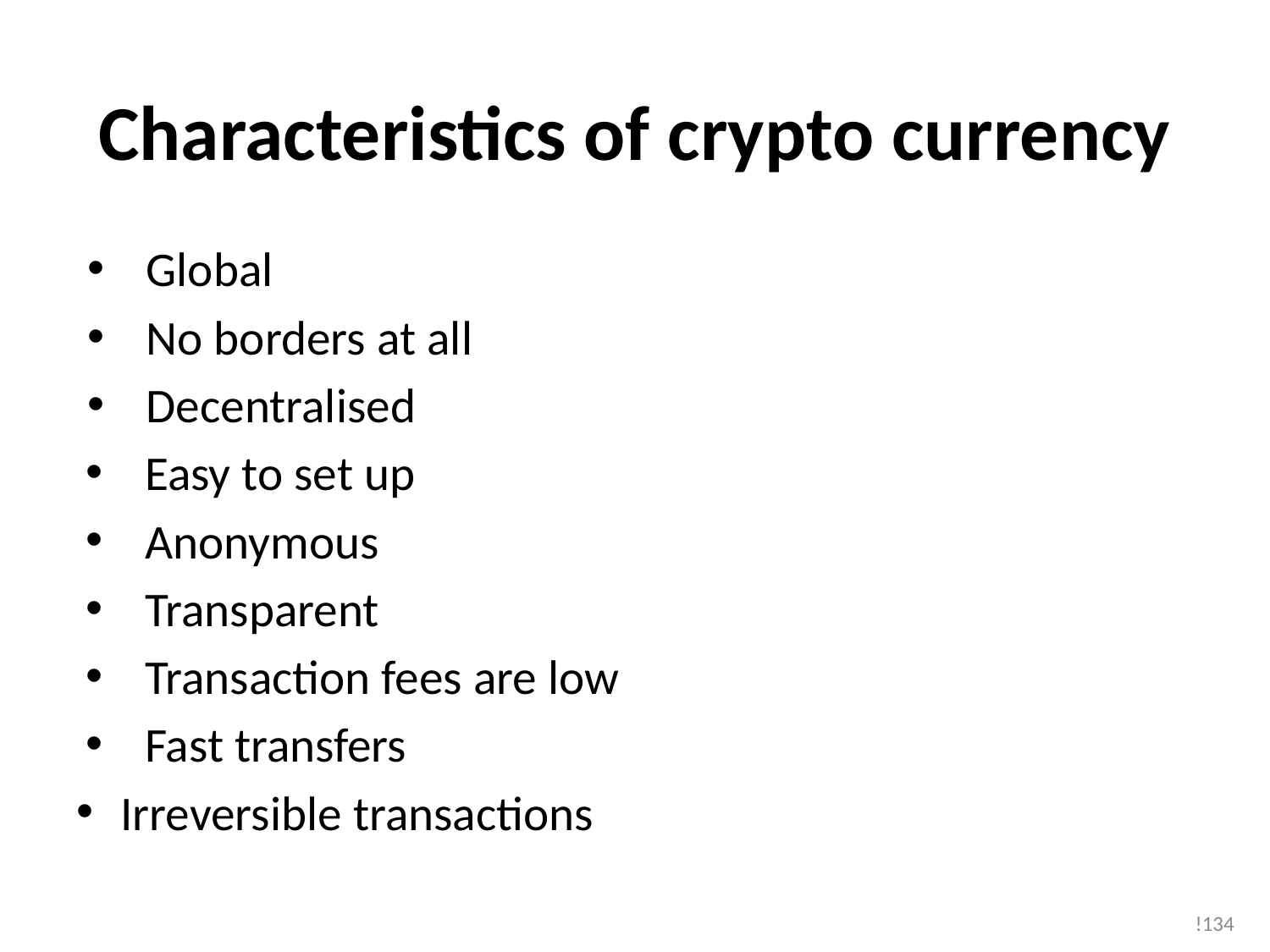

# Characteristics of crypto currency
Global
No borders at all
Decentralised
Easy to set up
Anonymous
Transparent
Transaction fees are low
Fast transfers
Irreversible transactions

!134